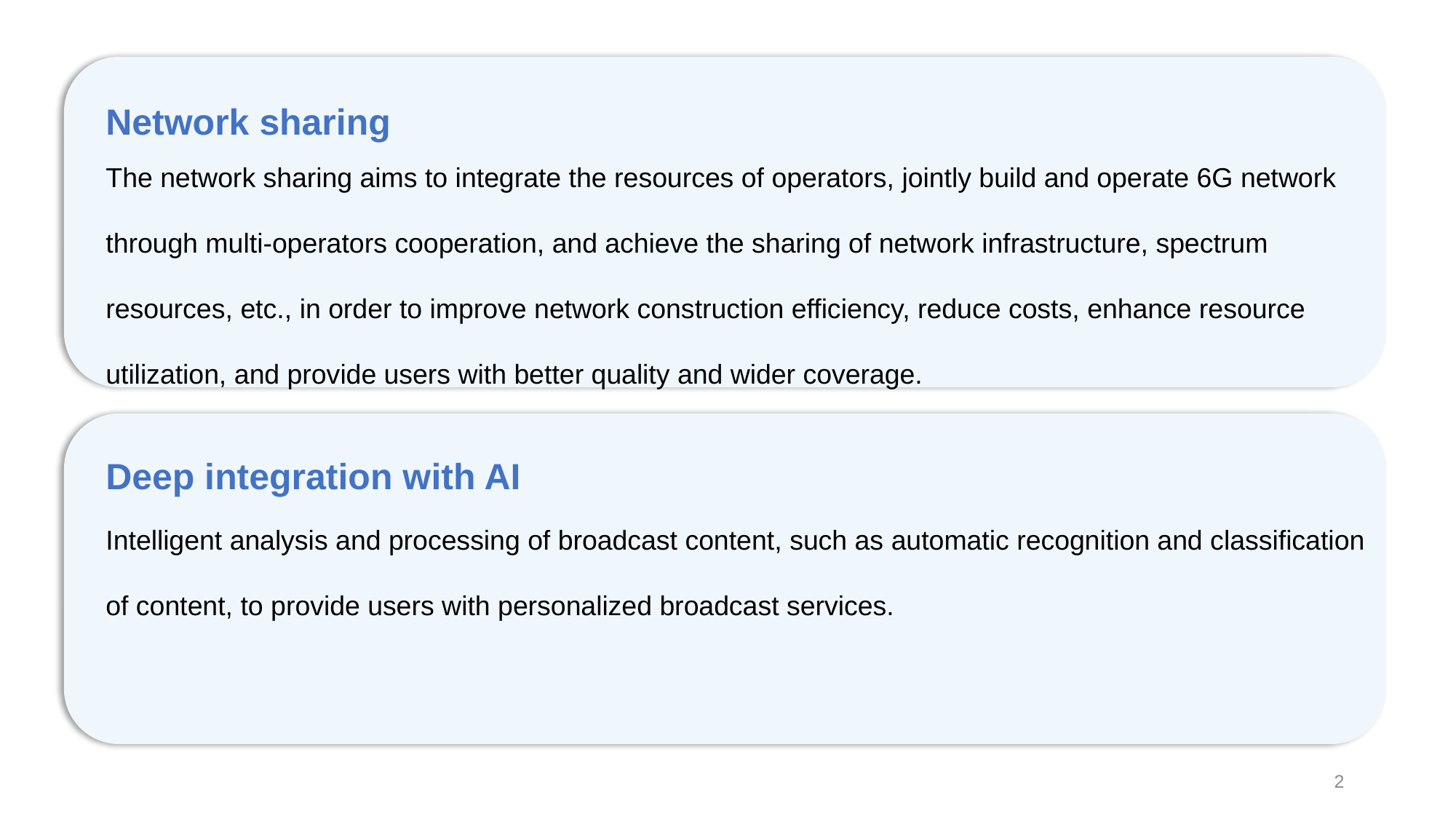

Network sharing

The network sharing aims to integrate the resources of operators, jointly build and operate 6G network through multi-operators cooperation, and achieve the sharing of network infrastructure, spectrum resources, etc., in order to improve network construction efficiency, reduce costs, enhance resource utilization, and provide users with better quality and wider coverage.
Deep integration with AI

Intelligent analysis and processing of broadcast content, such as automatic recognition and classification of content, to provide users with personalized broadcast services.
2